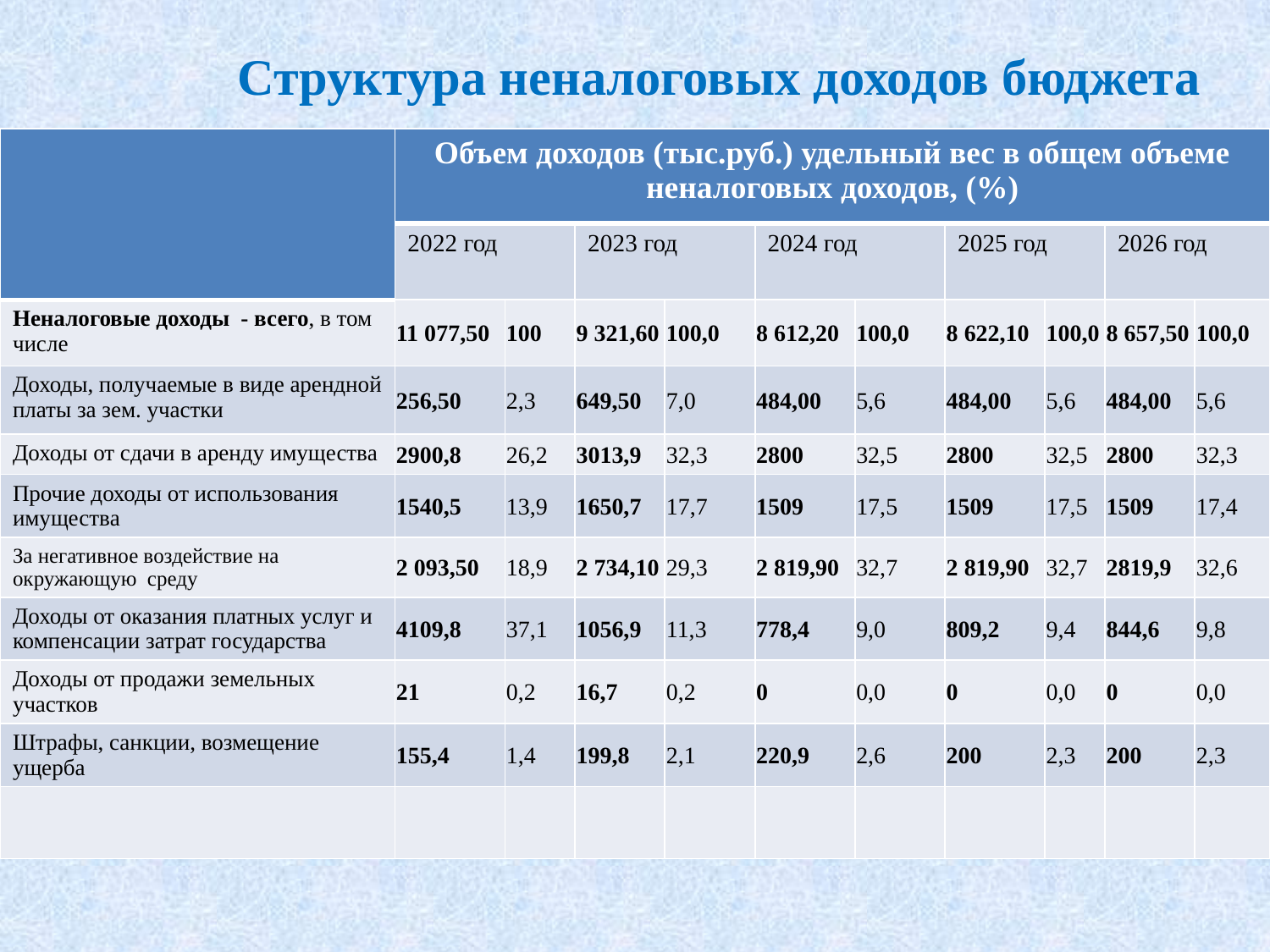

# Структура неналоговых доходов бюджета
|  | Объем доходов (тыс.руб.) удельный вес в общем объеме неналоговых доходов, (%) |  |  |  |  |  |  |  |  |  |
| --- | --- | --- | --- | --- | --- | --- | --- | --- | --- | --- |
|  | 2022 год |  | 2023 год |  | 2024 год |  | 2025 год |  | 2026 год |  |
| Неналоговые доходы - всего, в том числе | 11 077,50 | 100 | 9 321,60 | 100,0 | 8 612,20 | 100,0 | 8 622,10 | 100,0 | 8 657,50 | 100,0 |
| Доходы, получаемые в виде арендной платы за зем. участки | 256,50 | 2,3 | 649,50 | 7,0 | 484,00 | 5,6 | 484,00 | 5,6 | 484,00 | 5,6 |
| Доходы от сдачи в аренду имущества | 2900,8 | 26,2 | 3013,9 | 32,3 | 2800 | 32,5 | 2800 | 32,5 | 2800 | 32,3 |
| Прочие доходы от использования имущества | 1540,5 | 13,9 | 1650,7 | 17,7 | 1509 | 17,5 | 1509 | 17,5 | 1509 | 17,4 |
| За негативное воздействие на окружающую среду | 2 093,50 | 18,9 | 2 734,10 | 29,3 | 2 819,90 | 32,7 | 2 819,90 | 32,7 | 2819,9 | 32,6 |
| Доходы от оказания платных услуг и компенсации затрат государства | 4109,8 | 37,1 | 1056,9 | 11,3 | 778,4 | 9,0 | 809,2 | 9,4 | 844,6 | 9,8 |
| Доходы от продажи земельных участков | 21 | 0,2 | 16,7 | 0,2 | 0 | 0,0 | 0 | 0,0 | 0 | 0,0 |
| Штрафы, санкции, возмещение ущерба | 155,4 | 1,4 | 199,8 | 2,1 | 220,9 | 2,6 | 200 | 2,3 | 200 | 2,3 |
|  |  |  |  |  |  |  |  |  |  |  |